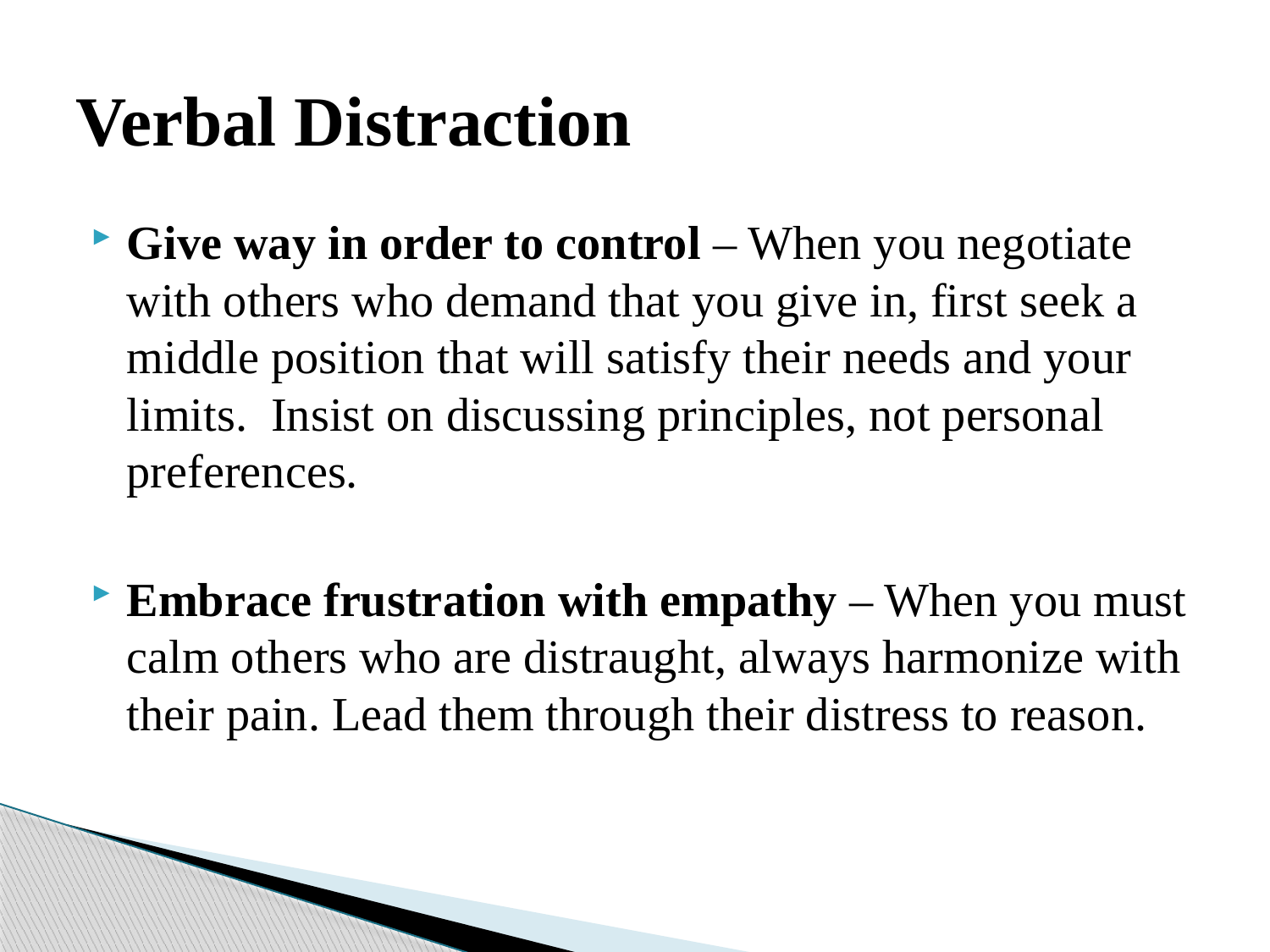

# Verbal Distraction
Give way in order to control – When you negotiate with others who demand that you give in, first seek a middle position that will satisfy their needs and your limits.  Insist on discussing principles, not personal preferences.

Embrace frustration with empathy – When you must calm others who are distraught, always harmonize with their pain. Lead them through their distress to reason.